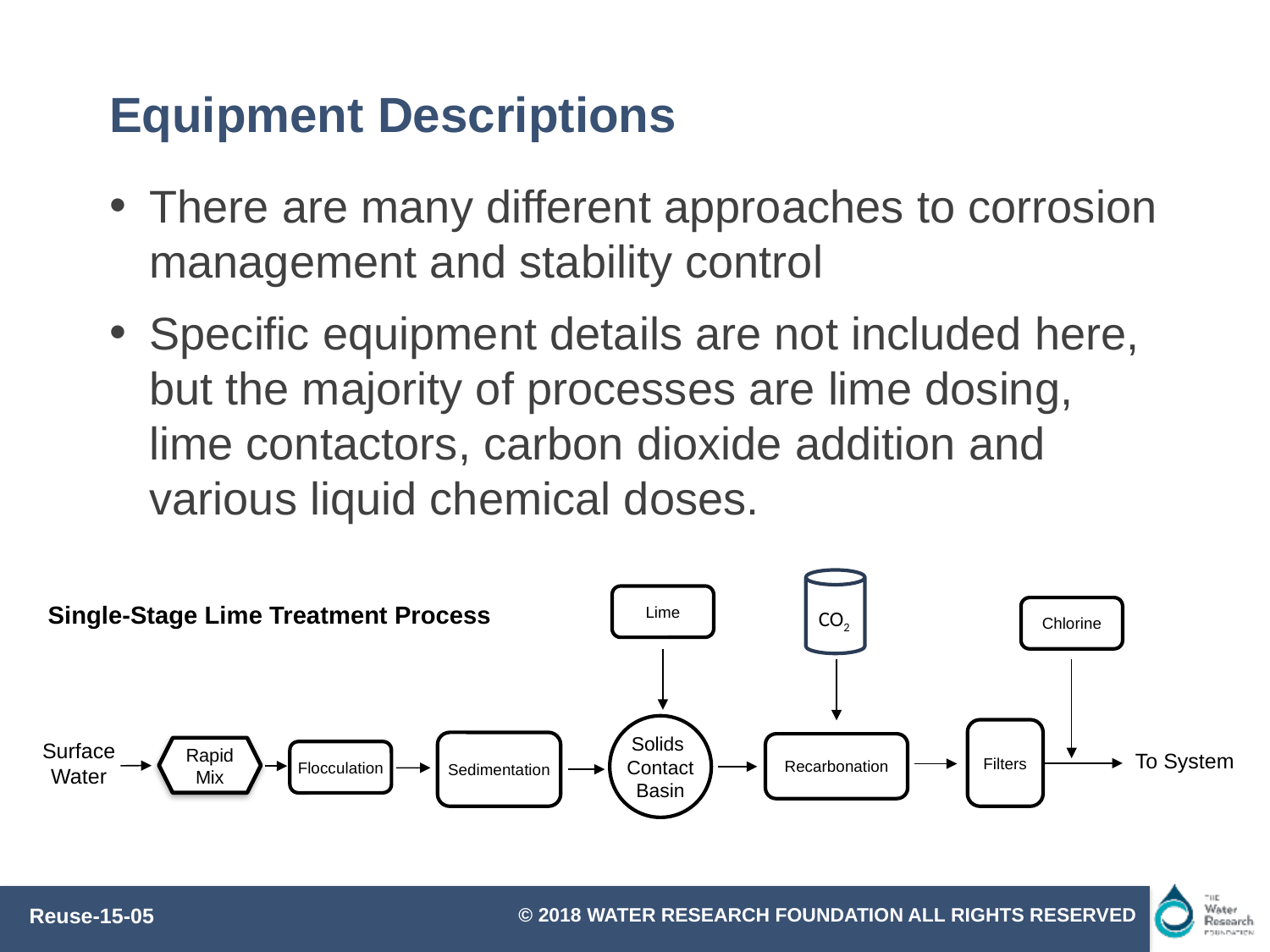

# Equipment Descriptions
There are many different approaches to corrosion management and stability control
Specific equipment details are not included here, but the majority of processes are lime dosing, lime contactors, carbon dioxide addition and various liquid chemical doses.

CO2
Lime
Single-Stage Lime Treatment Process
Chlorine
Solids
Contact
Basin
Filters
Surface
Water
Sedimentation
Recarbonation
Rapid Mix
To System
Flocculation